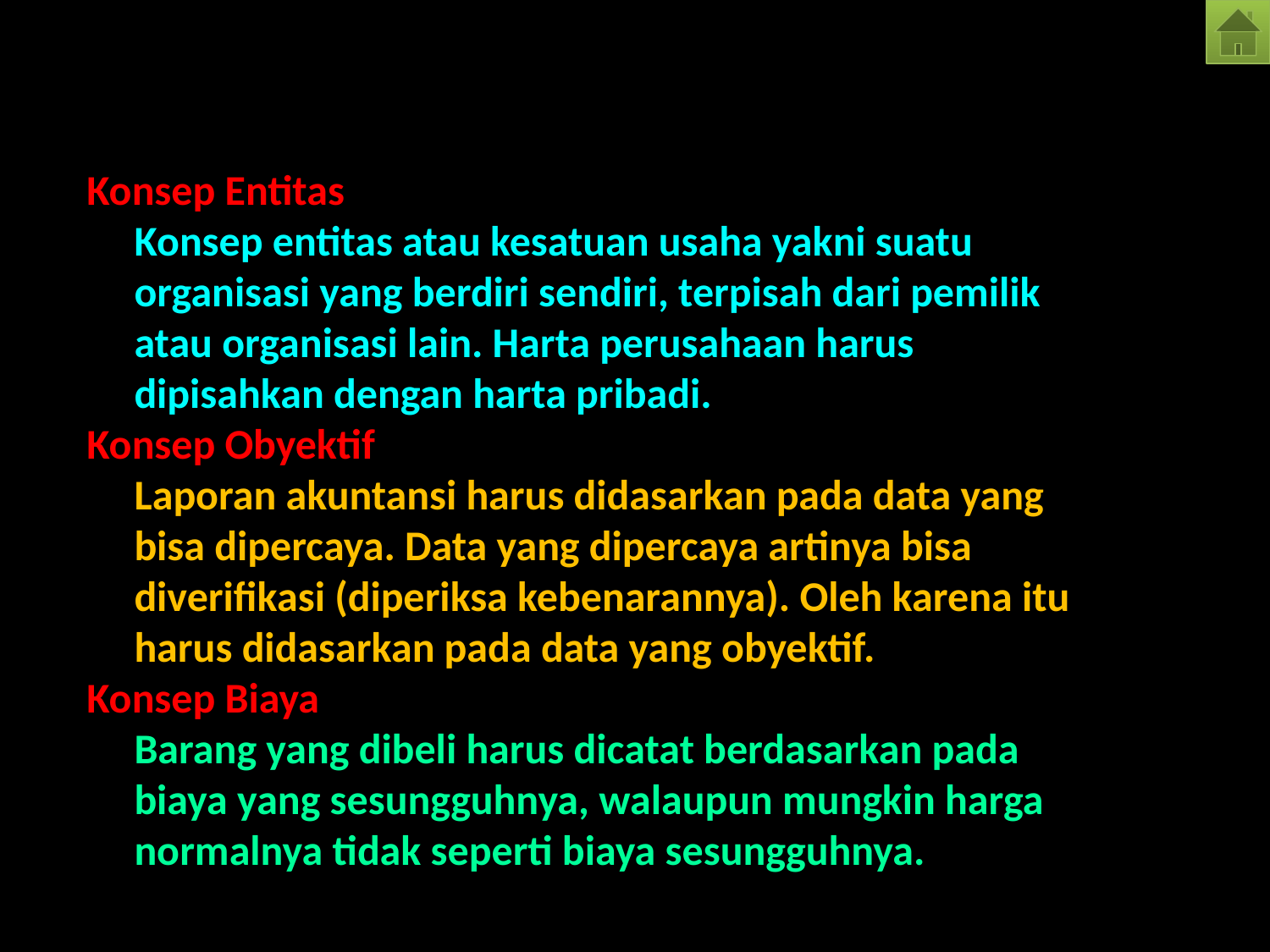

PRINSIP-PRINSIP AKUNTANSI
Konsep Entitas
     Konsep entitas atau kesatuan usaha yakni suatu organisasi yang berdiri sendiri, terpisah dari pemilik atau organisasi lain. Harta perusahaan harus dipisahkan dengan harta pribadi.
Konsep Obyektif
	Laporan akuntansi harus didasarkan pada data yang bisa dipercaya. Data yang dipercaya artinya bisa diverifikasi (diperiksa kebenarannya). Oleh karena itu harus didasarkan pada data yang obyektif.
Konsep Biaya
  	Barang yang dibeli harus dicatat berdasarkan pada biaya yang sesungguhnya, walaupun mungkin harga normalnya tidak seperti biaya sesungguhnya.